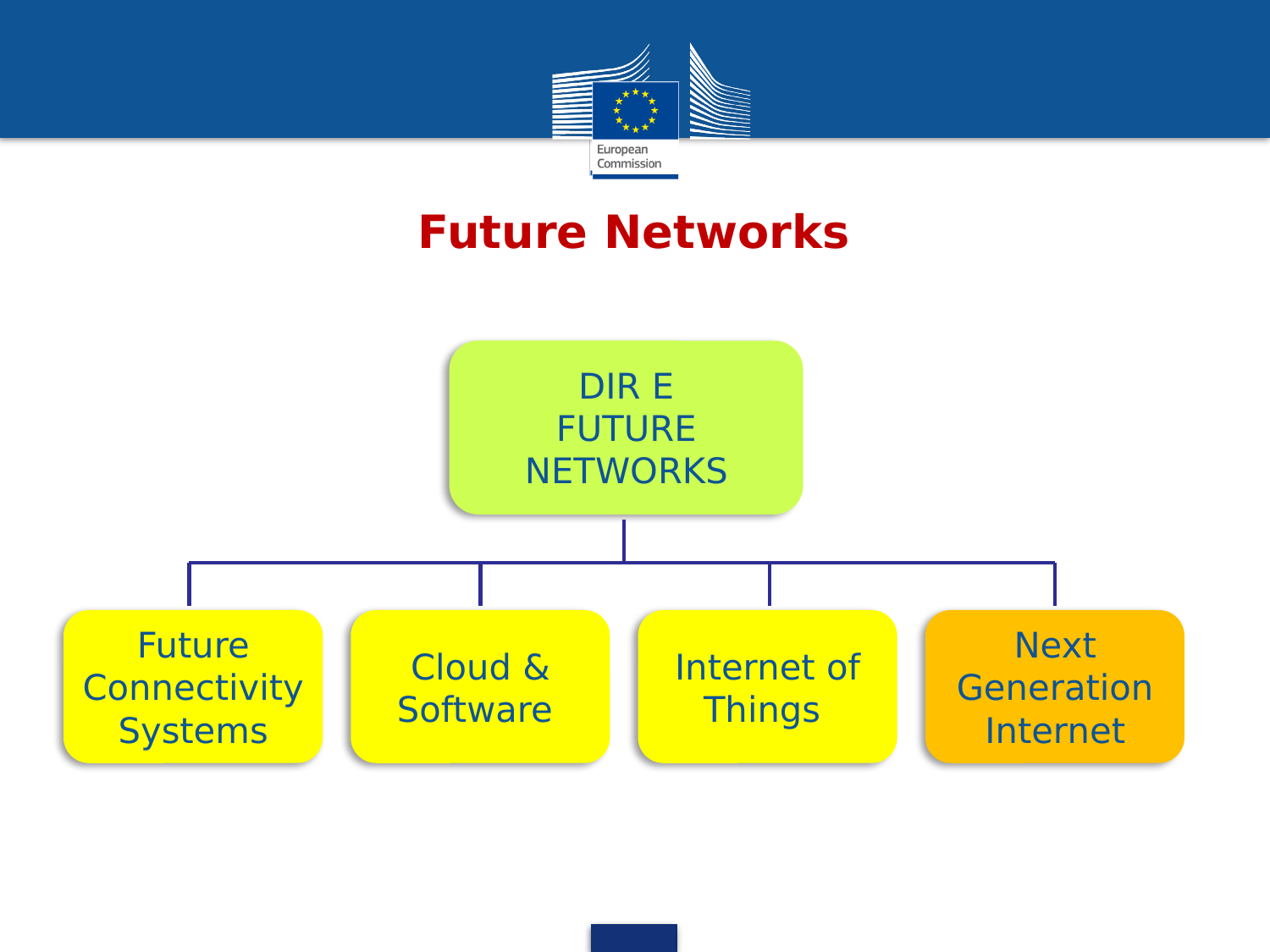

Future Networks
DIR E
FUTURE NETWORKS
Future Connectivity Systems
Cloud & Software
Internet of Things
Next Generation Internet